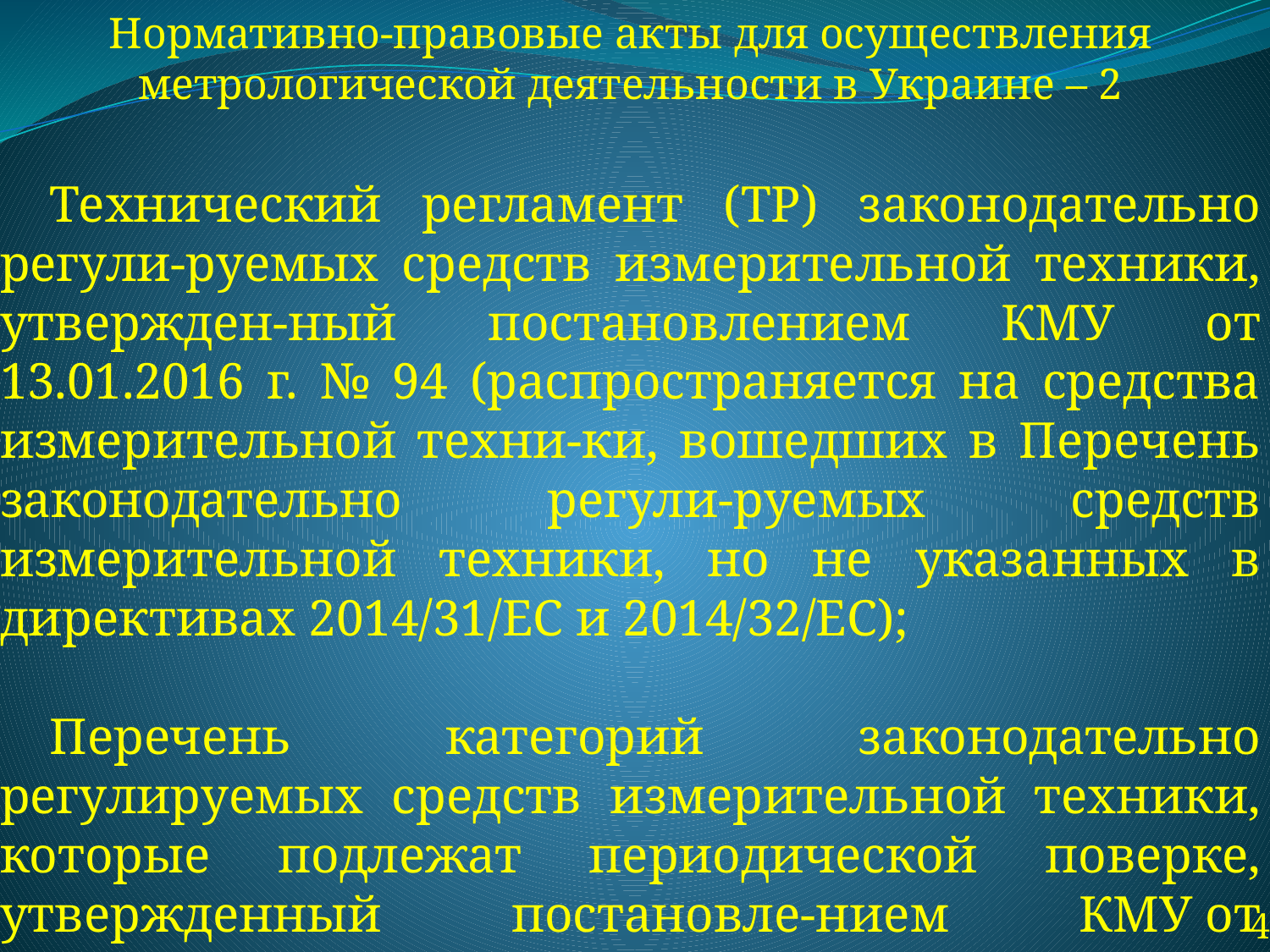

Нормативно-правовые акты для осуществления метрологической деятельности в Украине – 2
Технический регламент (ТР) законодательно регули-руемых средств измерительной техники, утвержден-ный постановлением КМУ от 13.01.2016 г. № 94 (распространяется на средства измерительной техни-ки, вошедших в Перечень законодательно регули-руемых средств измерительной техники, но не указанных в директивах 2014/31/ЕС и 2014/32/ЕС);

Перечень категорий законодательно регулируемых средств измерительной техники, которые подлежат периодической поверке, утвержденный постановле-нием КМУ от 04.06.2015 г. № 374.
4